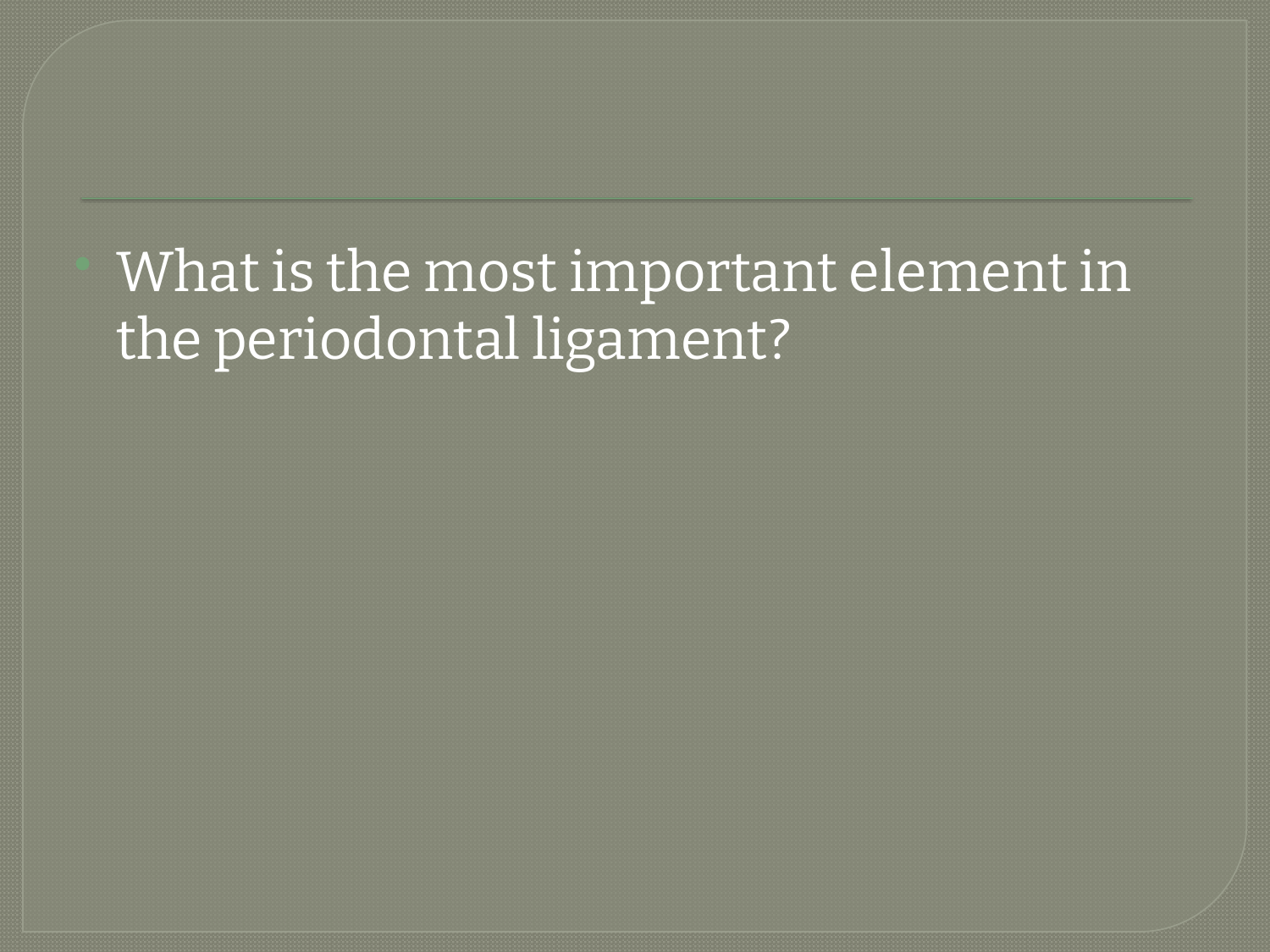

#
What is the most important element in the periodontal ligament?